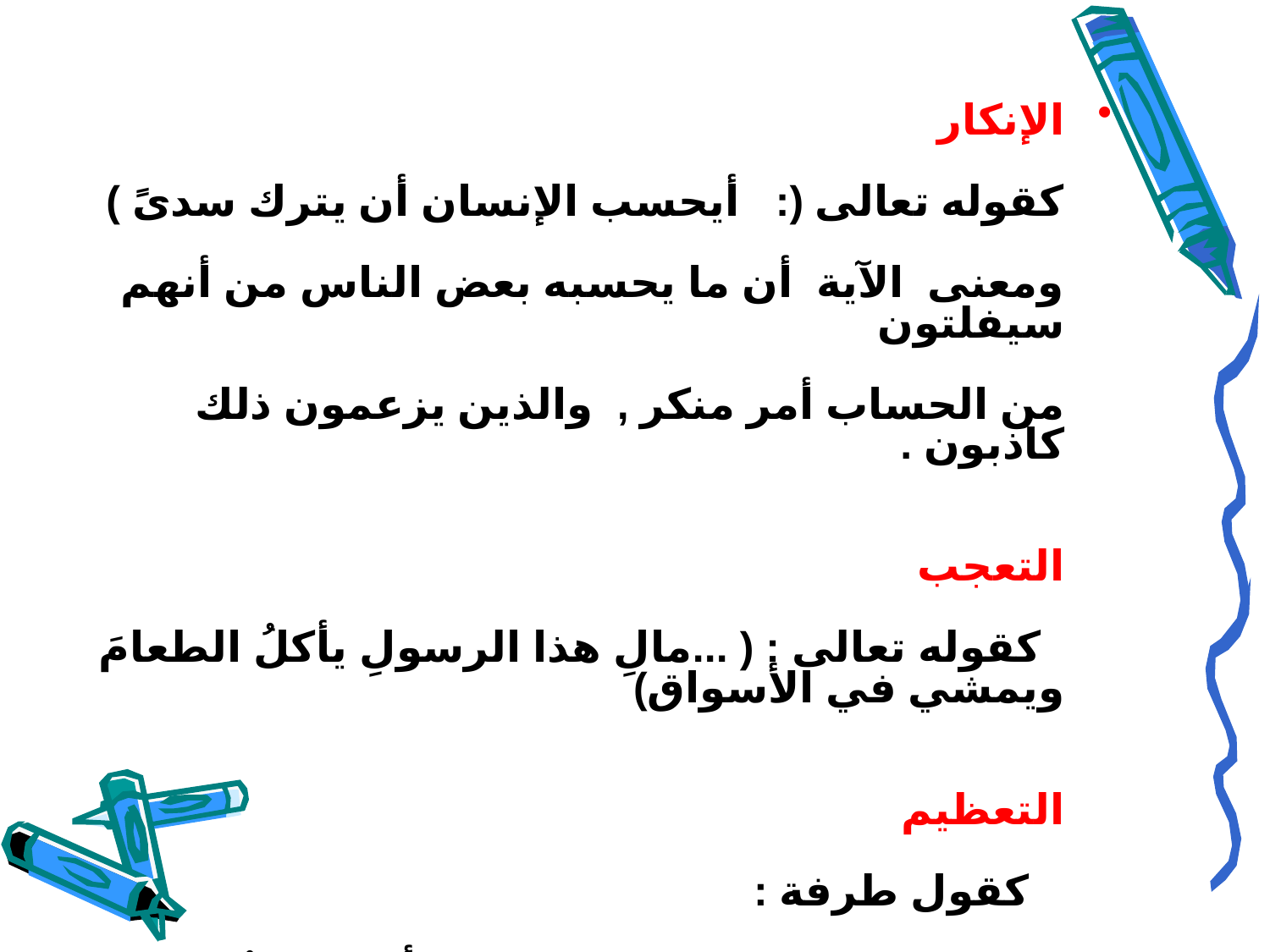

الإنكار
كقوله تعالى (:   أيحسب الإنسان أن يترك سدىً )
ومعنى  الآية  أن ما يحسبه بعض الناس من أنهم سيفلتون
من الحساب أمر منكر ,  والذين يزعمون ذلك كاذبون .
التعجب
  كقوله تعالى : ( ...مالِ هذا الرسولِ يأكلُ الطعامَ ويمشي في الأسواق)
التعظيم
   كقول طرفة :
إذا القومُ قالوا : من فتى ؟ خِلتُ أنّني ... عُنِيتُ , فلم أكسَلْ ولم أتَبَلَّدِ